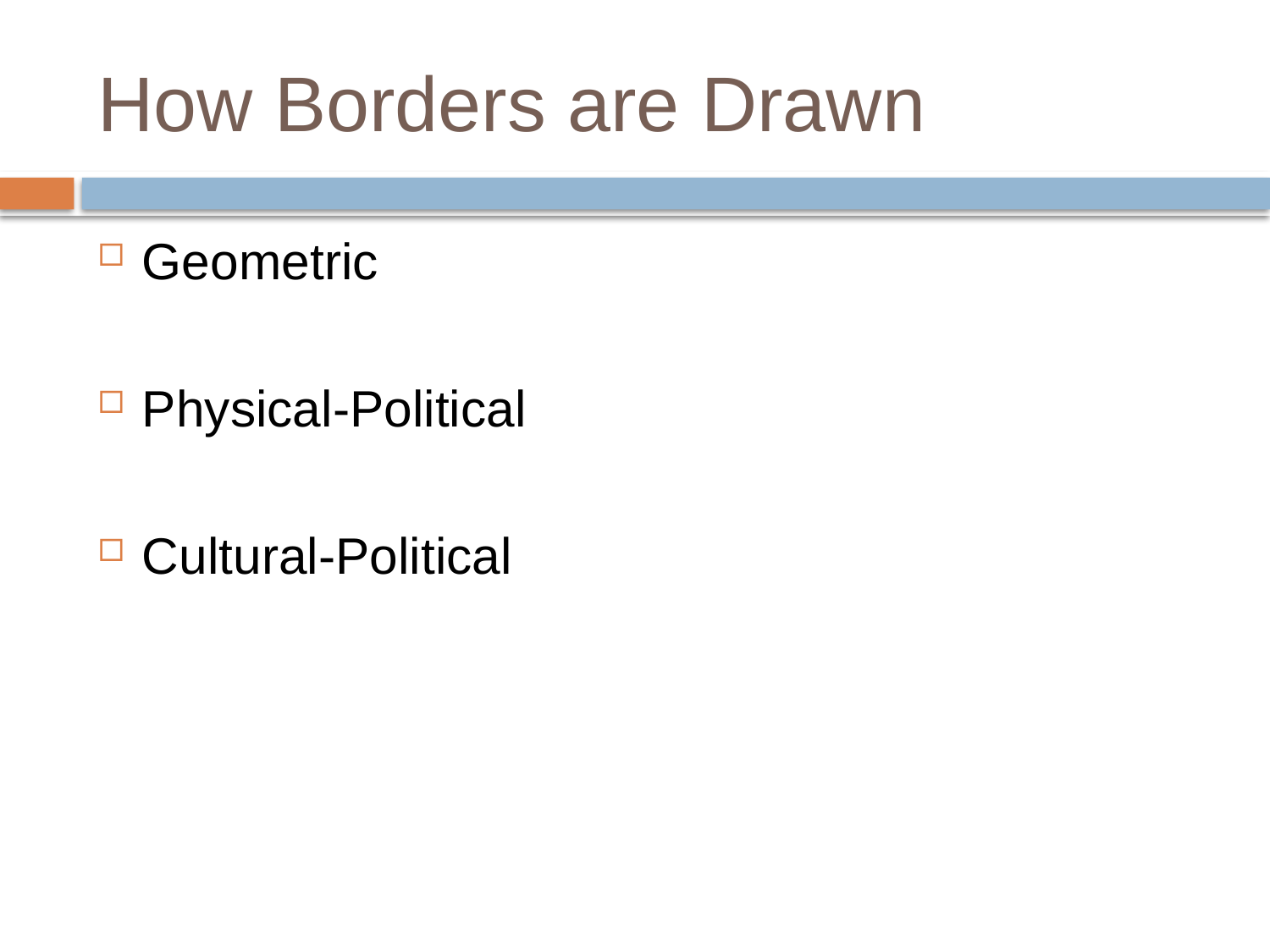

# How Borders are Drawn
Geometric

Physical-Political

Cultural-Political